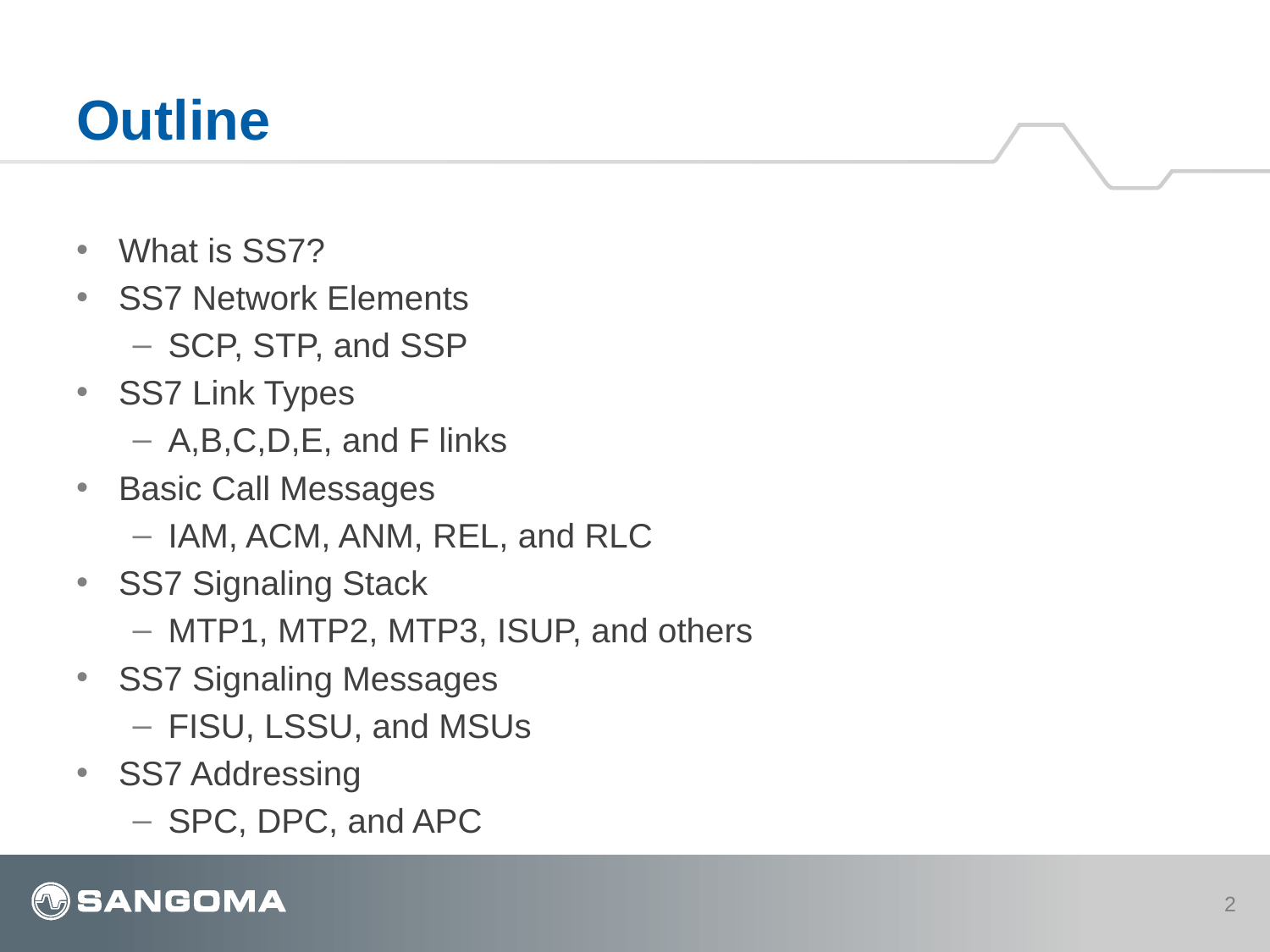

# Outline
What is SS7?
SS7 Network Elements
SCP, STP, and SSP
SS7 Link Types
A,B,C,D,E, and F links
Basic Call Messages
IAM, ACM, ANM, REL, and RLC
SS7 Signaling Stack
MTP1, MTP2, MTP3, ISUP, and others
SS7 Signaling Messages
FISU, LSSU, and MSUs
SS7 Addressing
SPC, DPC, and APC

2